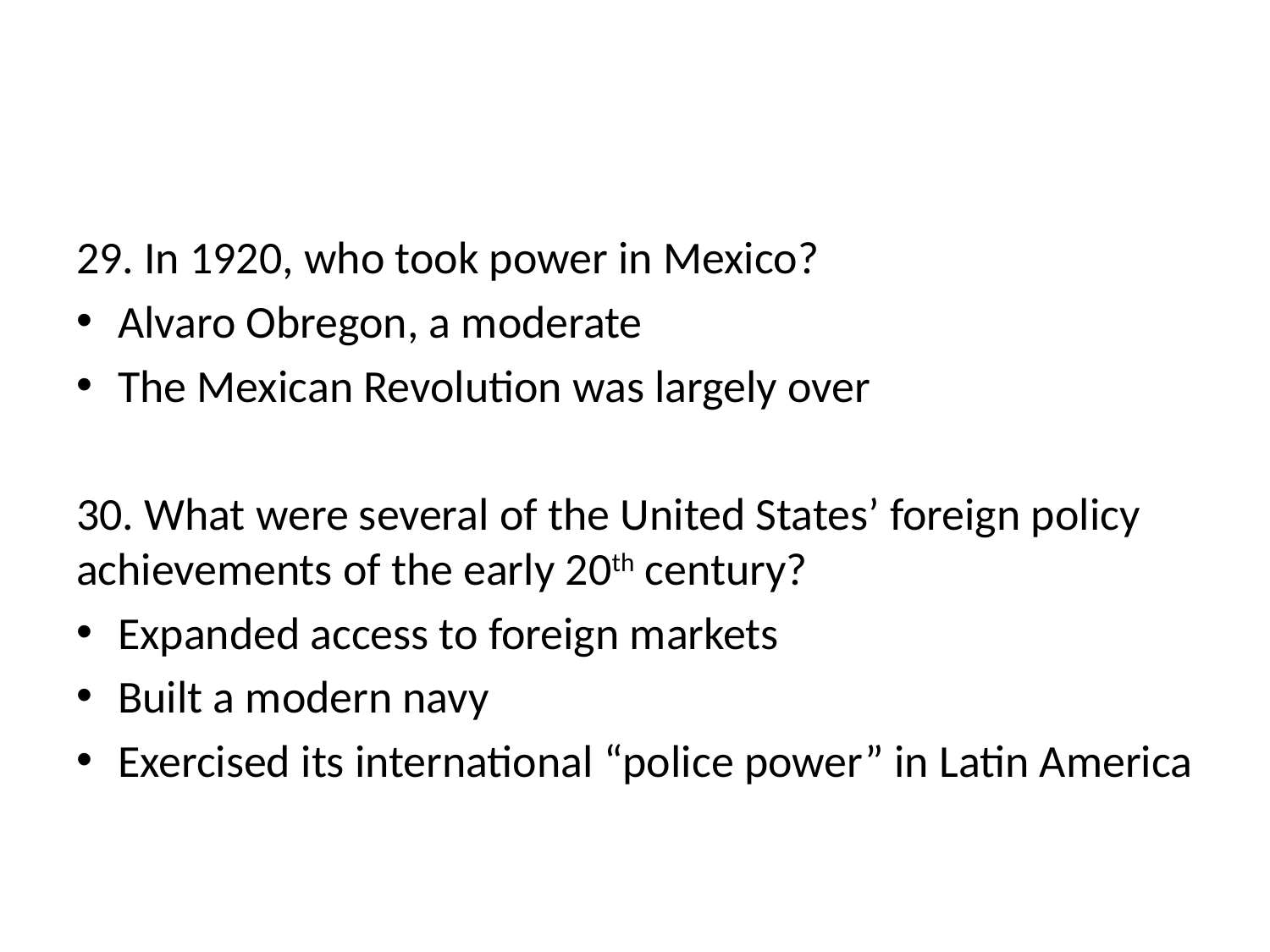

#
29. In 1920, who took power in Mexico?
Alvaro Obregon, a moderate
The Mexican Revolution was largely over

30. What were several of the United States’ foreign policy achievements of the early 20th century?
Expanded access to foreign markets
Built a modern navy
Exercised its international “police power” in Latin America